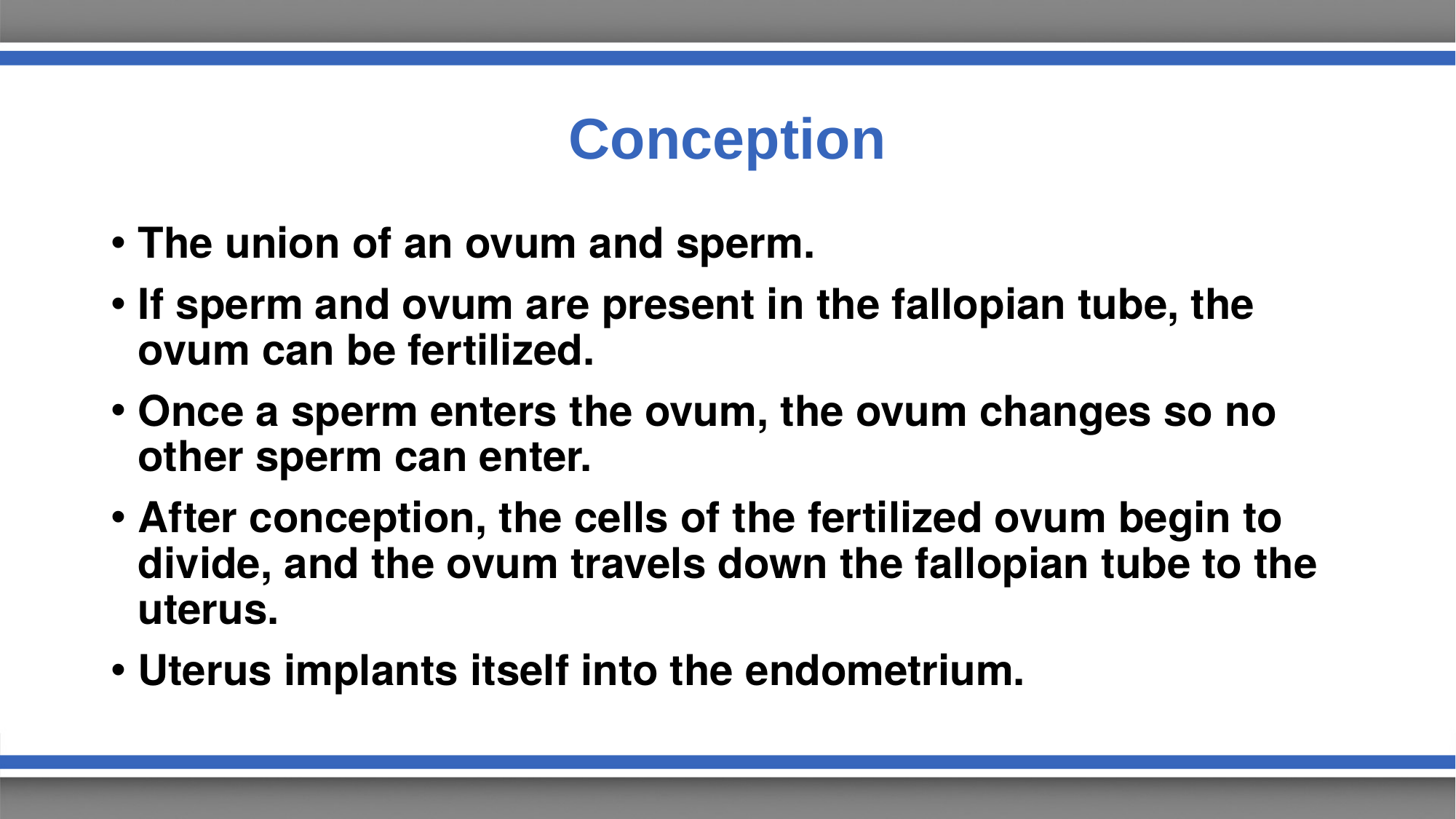

# Conception
The union of an ovum and sperm.
If sperm and ovum are present in the fallopian tube, the ovum can be fertilized.
Once a sperm enters the ovum, the ovum changes so no other sperm can enter.
After conception, the cells of the fertilized ovum begin to divide, and the ovum travels down the fallopian tube to the uterus.
Uterus implants itself into the endometrium.